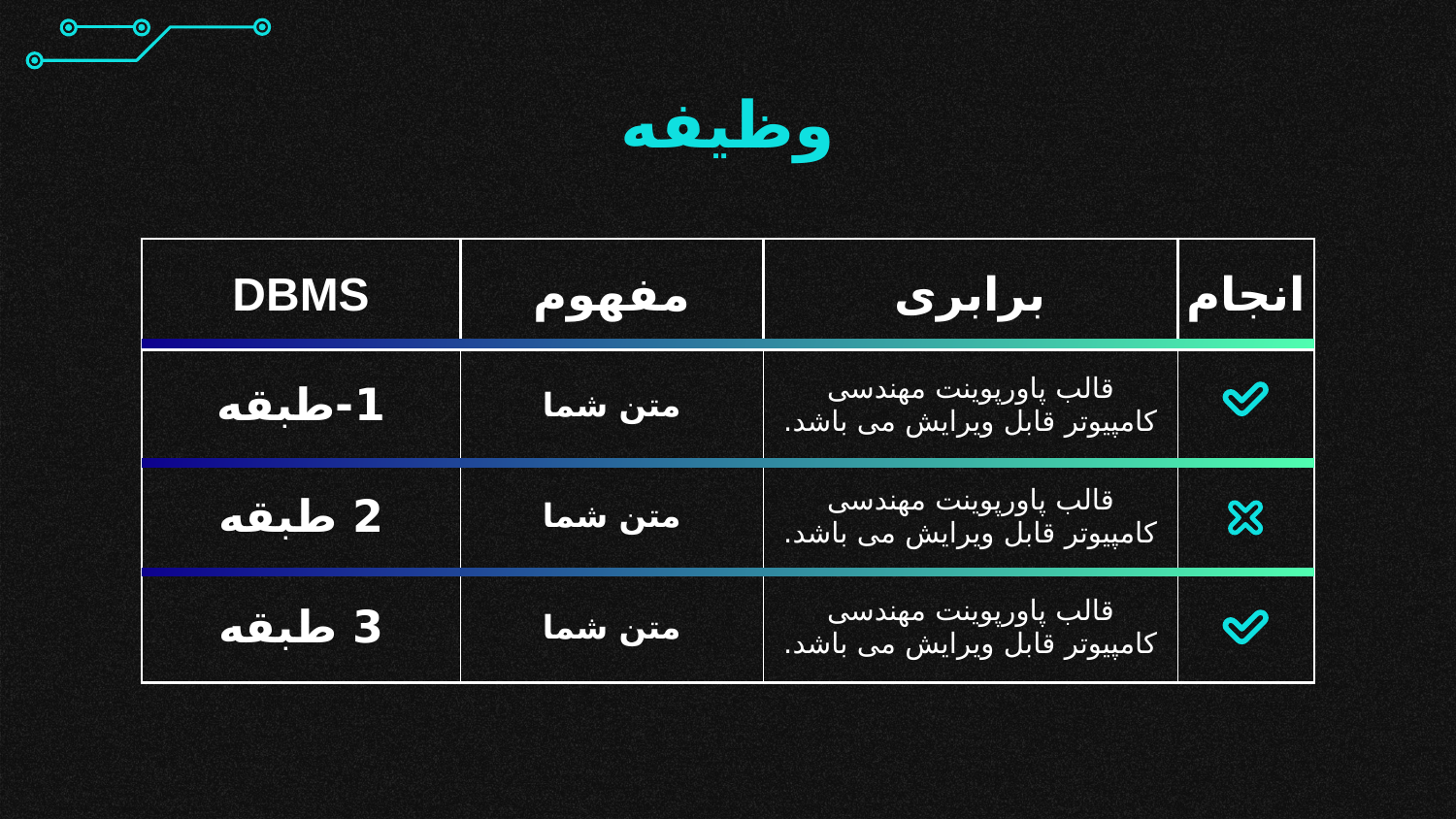

# وظیفه
| DBMS | مفهوم | برابری | انجام |
| --- | --- | --- | --- |
| 1-طبقه | متن شما | قالب پاورپوینت مهندسی کامپیوتر قابل ویرایش می باشد. |  |
| 2 طبقه | متن شما | قالب پاورپوینت مهندسی کامپیوتر قابل ویرایش می باشد. |  |
| 3 طبقه | متن شما | قالب پاورپوینت مهندسی کامپیوتر قابل ویرایش می باشد. |  |